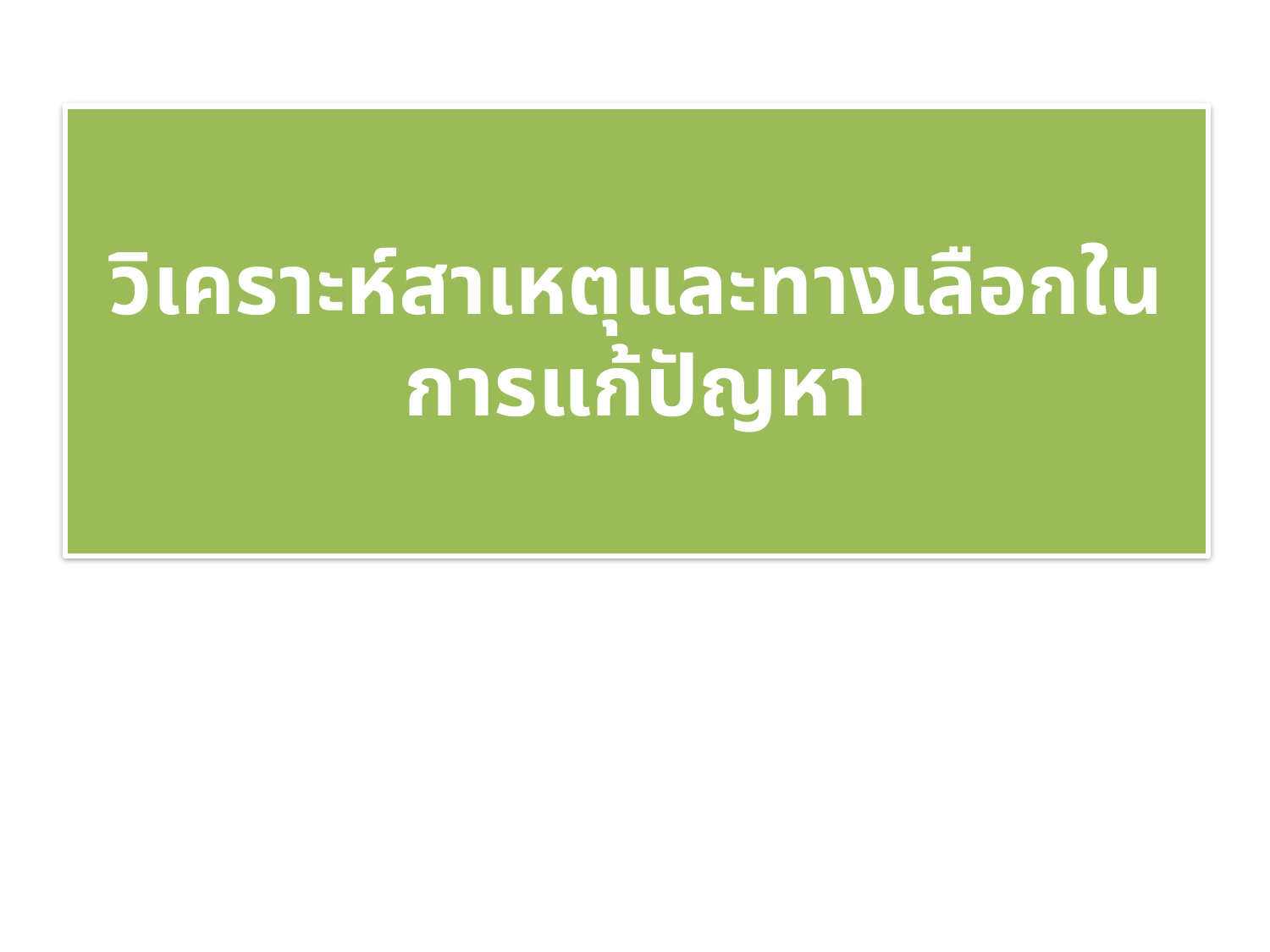

# วิเคราะห์สาเหตุและทางเลือกในการแก้ปัญหา